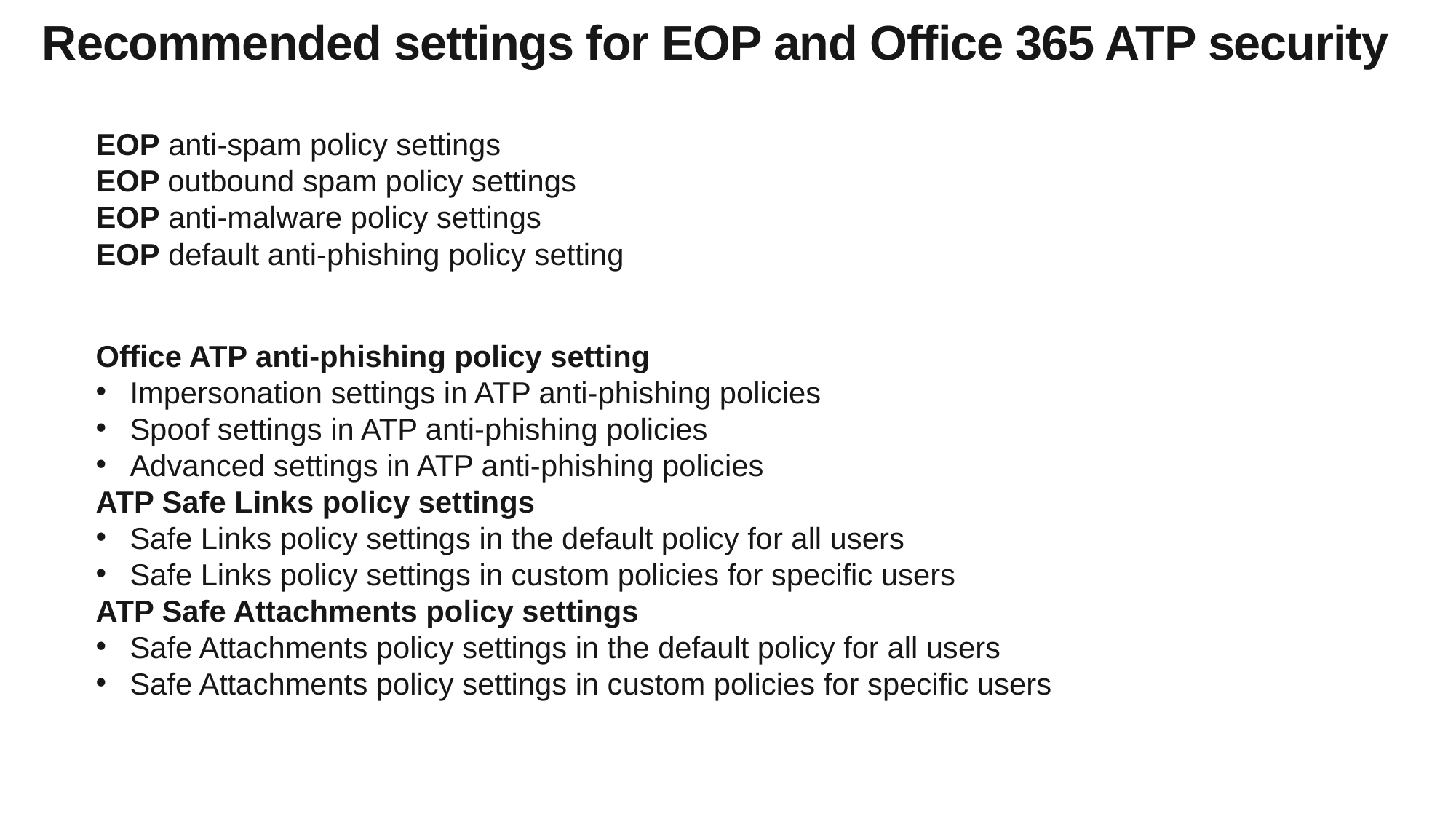

# Recommended settings for EOP and Office 365 ATP security
EOP anti-spam policy settings
EOP outbound spam policy settings
EOP anti-malware policy settings
EOP default anti-phishing policy setting

Office ATP anti-phishing policy setting
Impersonation settings in ATP anti-phishing policies
Spoof settings in ATP anti-phishing policies
Advanced settings in ATP anti-phishing policies
ATP Safe Links policy settings
Safe Links policy settings in the default policy for all users
Safe Links policy settings in custom policies for specific users
ATP Safe Attachments policy settings
Safe Attachments policy settings in the default policy for all users
Safe Attachments policy settings in custom policies for specific users